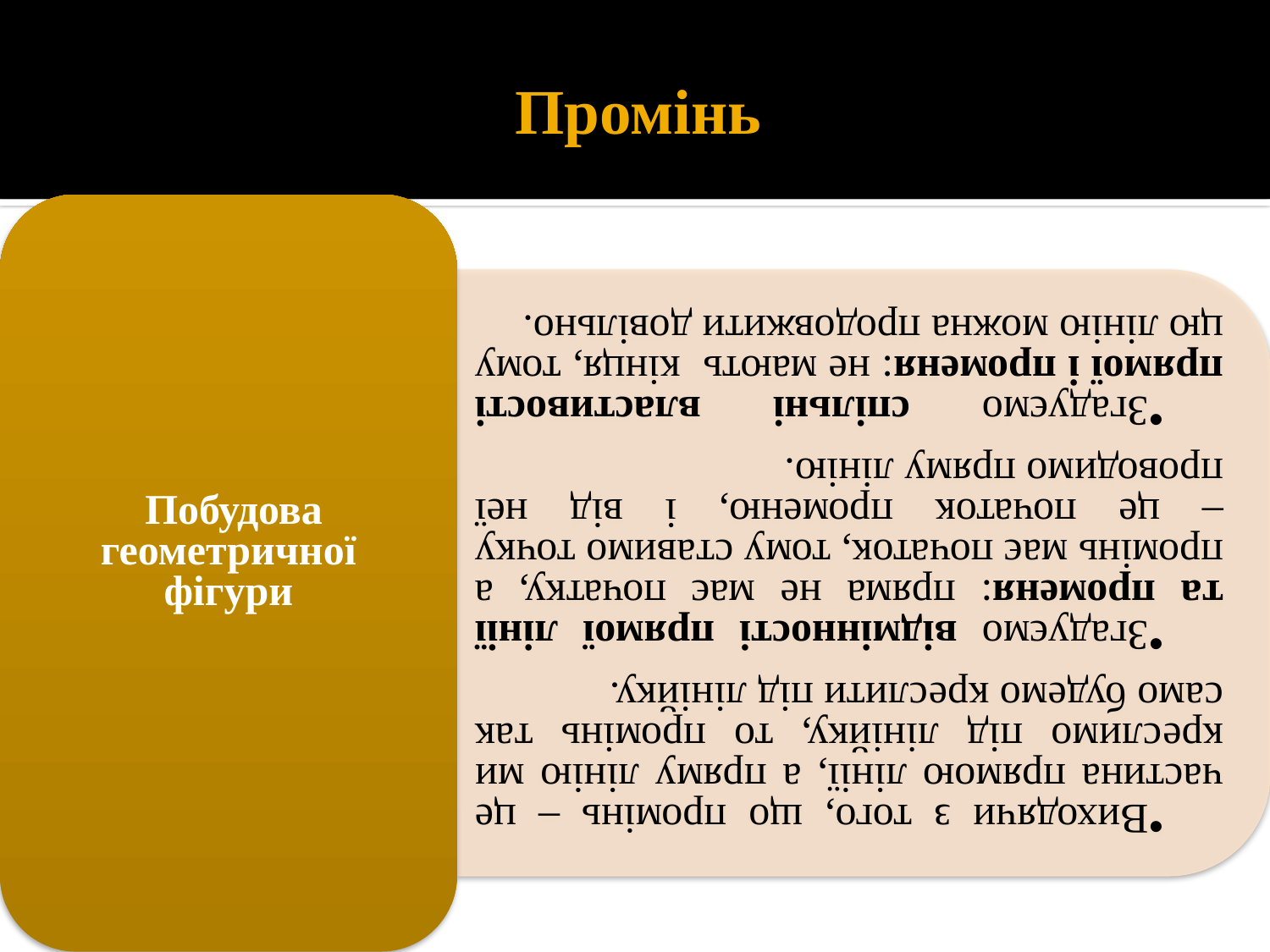

# Промінь
Виходячи з того, що промінь – це частина прямою лінії, а пряму лінію ми креслимо під лінійку, то промінь так само будемо креслити під лінійку.
Згадуємо відмінності прямої лінії та променя: пряма не має початку, а промінь має початок, тому ставимо точку – це початок променю, і від неї проводимо пряму лінію.
Згадуємо спільні властивості прямої і променя: не мають  кінця, тому цю лінію можна продовжити довільно.
 Побудова геометричної фігури